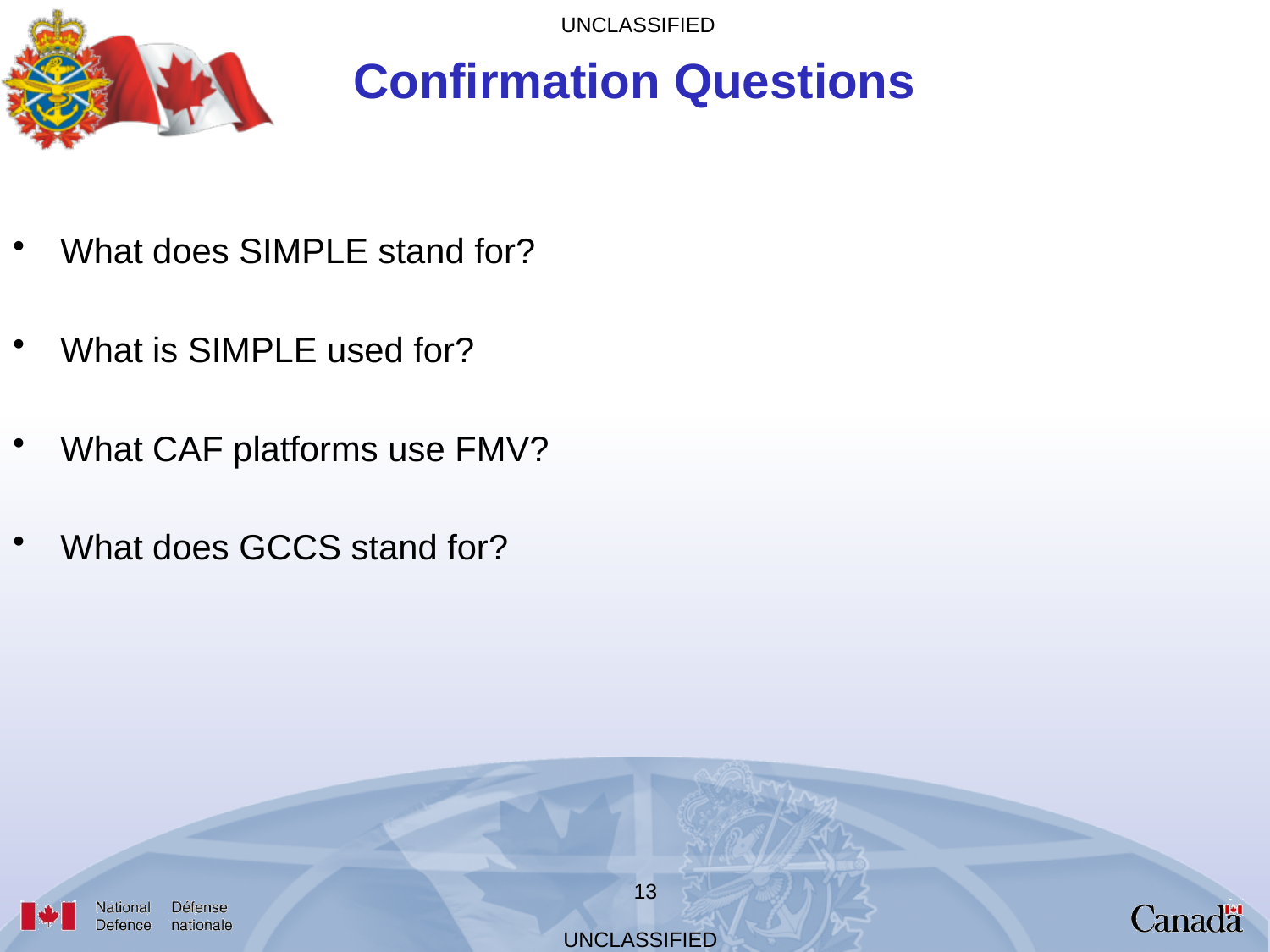

Confirmation Questions
What does SIMPLE stand for?

What is SIMPLE used for?

What CAF platforms use FMV?

What does GCCS stand for?